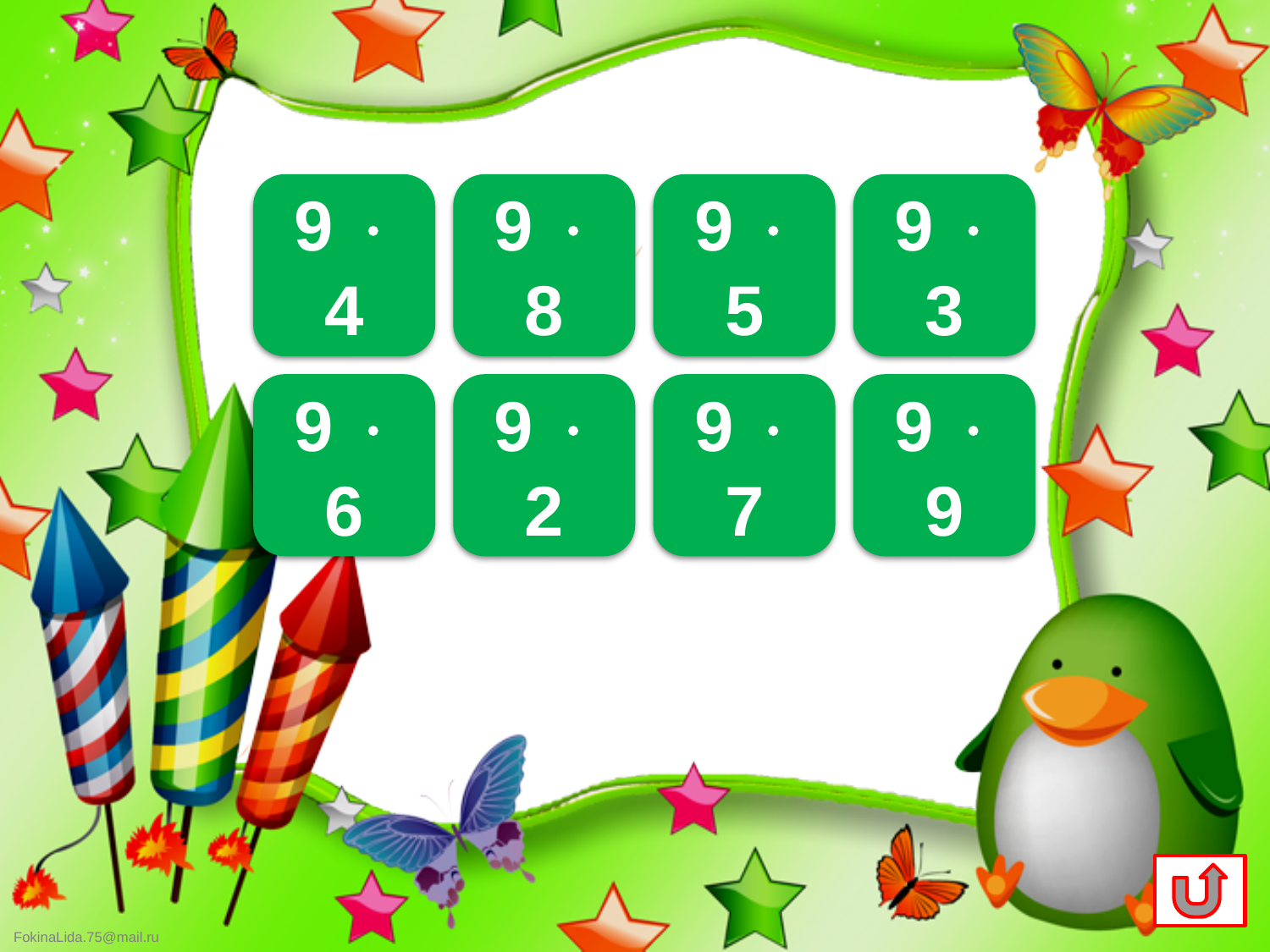

36
72
45
27
9 ⋅ 4
9 ⋅ 8
9 ⋅ 5
9 ⋅ 3

54
18
63
81
9 ⋅ 6
9 ⋅ 2
9 ⋅ 7
9 ⋅ 9